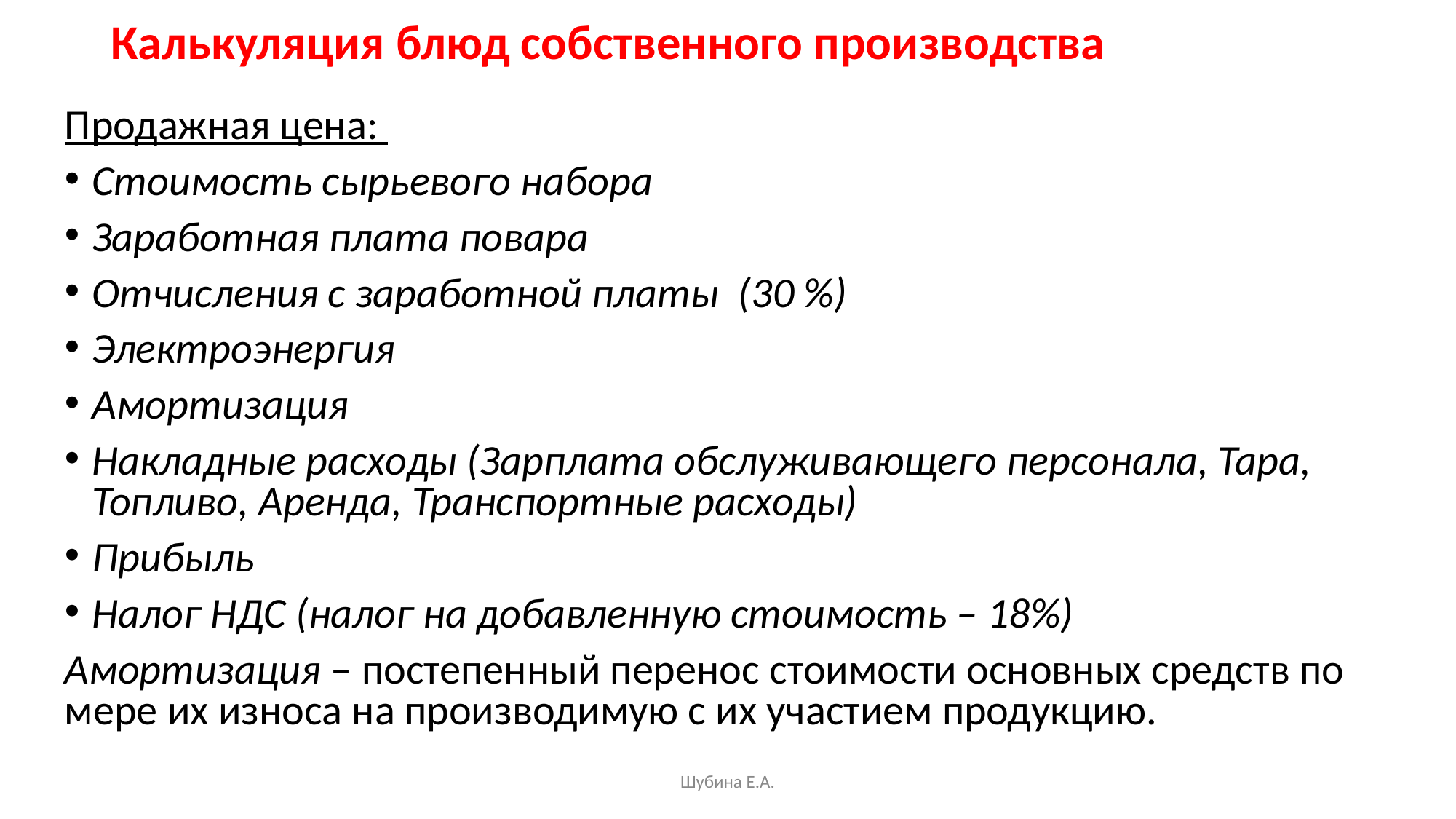

# Калькуляция блюд собственного производства
Продажная цена:
Стоимость сырьевого набора
Заработная плата повара
Отчисления с заработной платы  (30 %)
Электроэнергия
Амортизация
Накладные расходы (Зарплата обслуживающего персонала, Тара, Топливо, Аренда, Транспортные расходы)
Прибыль
Налог НДС (налог на добавленную стоимость – 18%)
Амортизация – постепенный перенос стоимости основных средств по мере их износа на производимую с их участием продукцию.

Шубина Е.А.